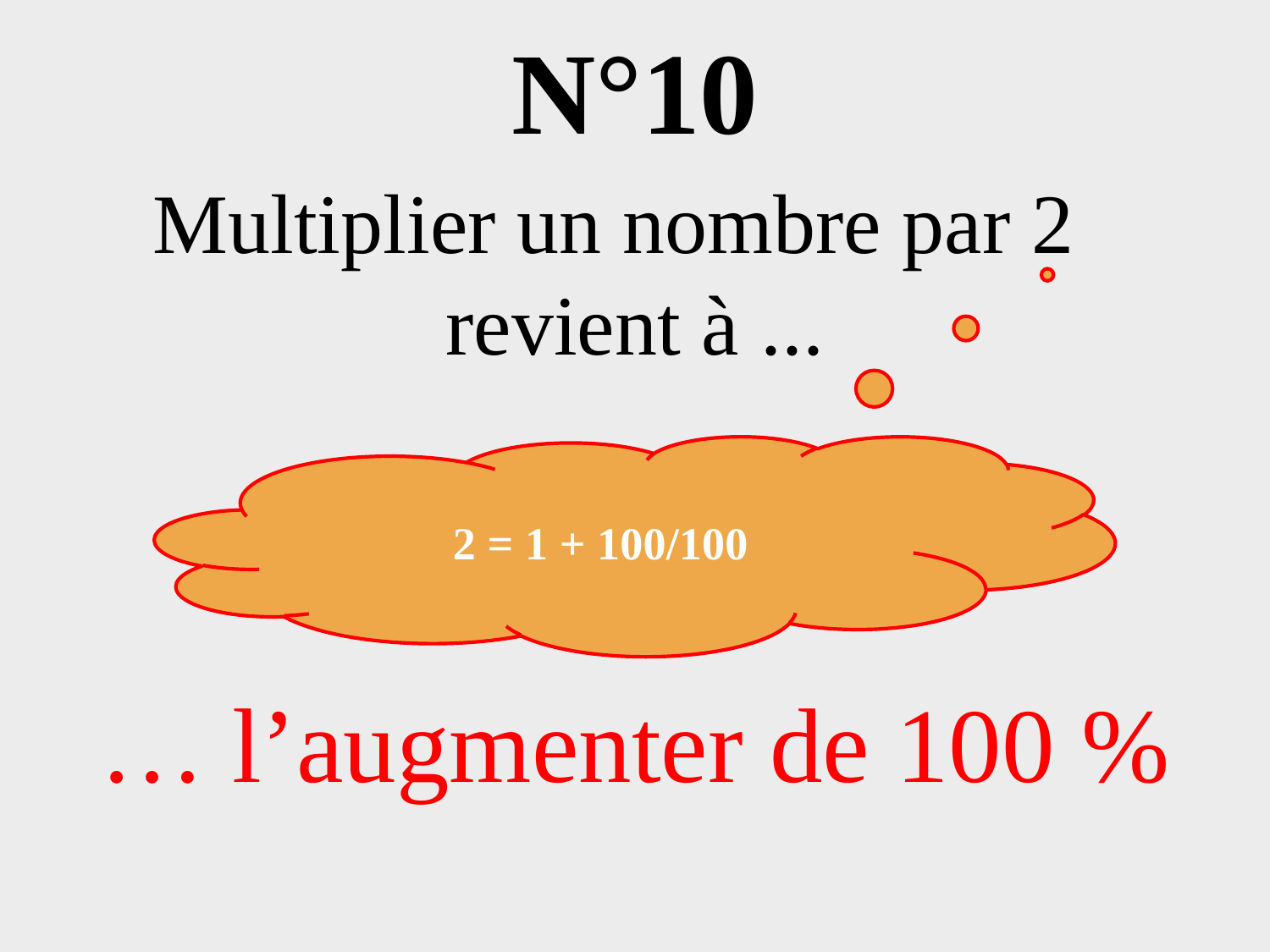

# N°10
Multiplier un nombre par 2
revient à ...

… l’augmenter de 100 %

2 = 1 + 100/100